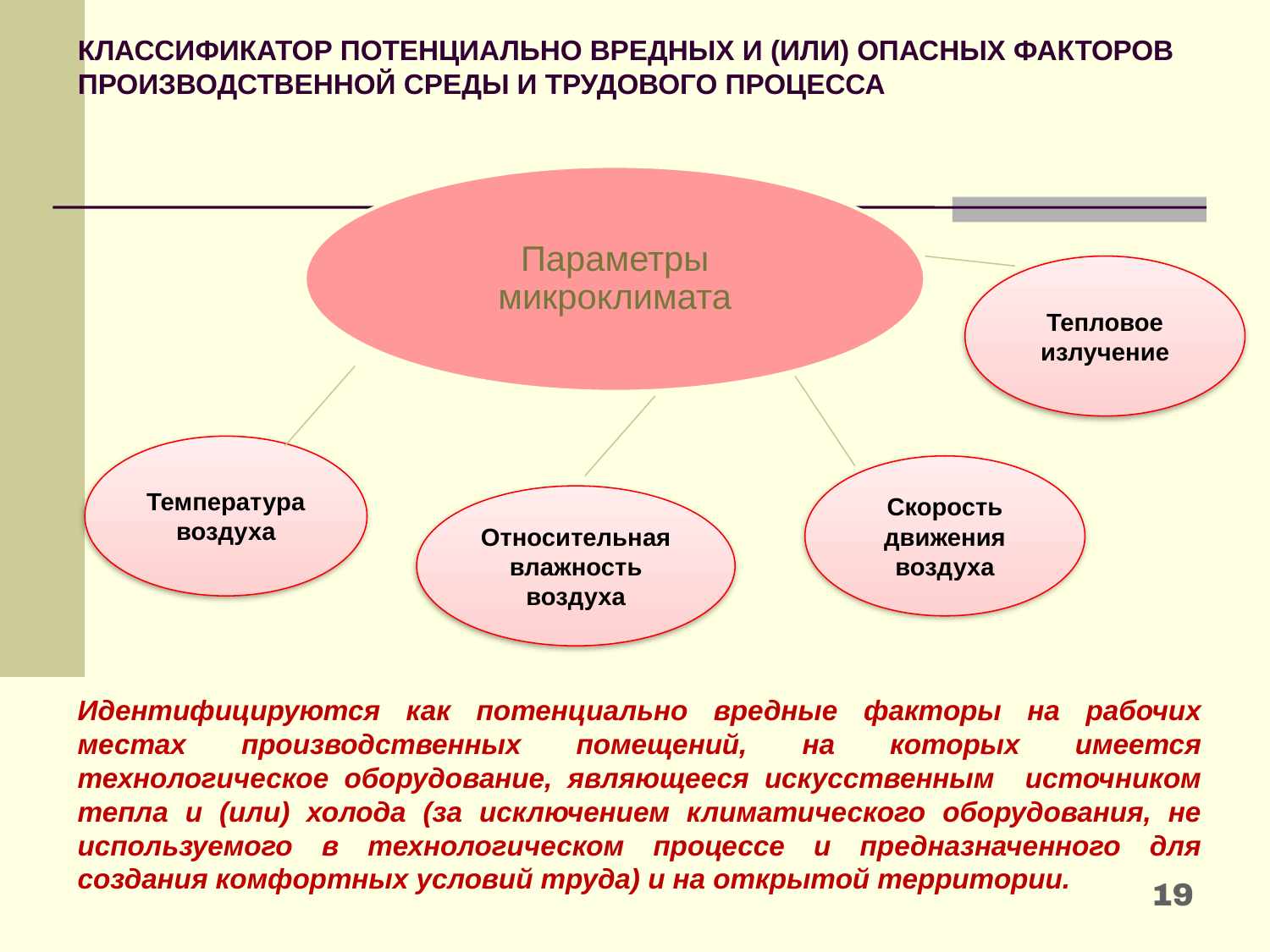

# КЛАССИФИКАТОР ПОТЕНЦИАЛЬНО ВРЕДНЫХ И (ИЛИ) ОПАСНЫХ ФАКТОРОВ ПРОИЗВОДСТВЕННОЙ СРЕДЫ И ТРУДОВОГО ПРОЦЕССА

Параметры микроклимата
Тепловое излучение
Температура воздуха
Скорость движения воздуха
Относительная влажность воздуха
Идентифицируются как потенциально вредные факторы на рабочих местах производственных помещений, на которых имеется технологическое оборудование, являющееся искусственным  источником тепла и (или) холода (за исключением климатического оборудования, не используемого в технологическом процессе и предназначенного для создания комфортных условий труда) и на открытой территории.
19